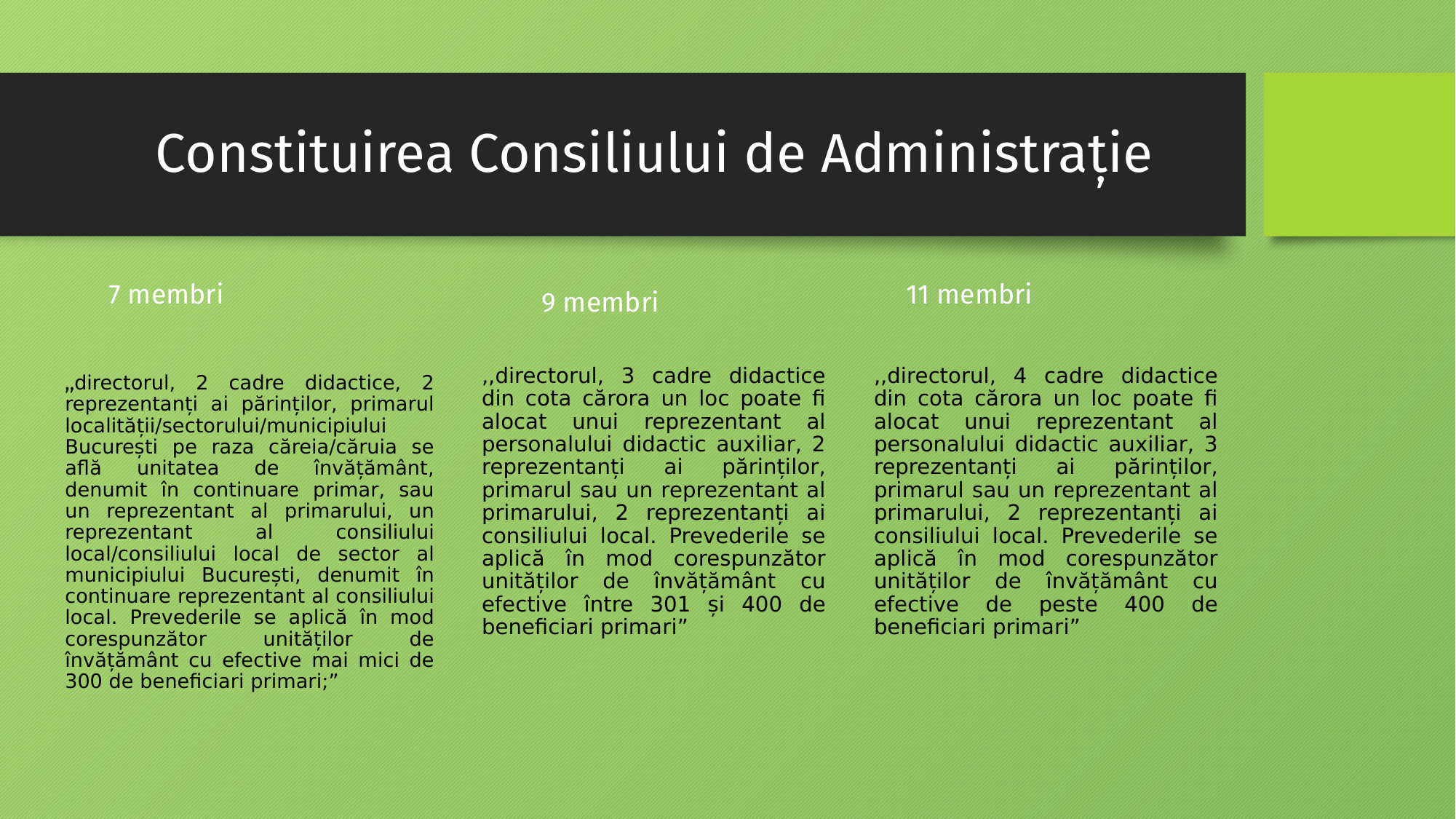

# Constituirea Consiliului de Administrație
7 membri
11 membri
9 membri
,,directorul, 4 cadre didactice din cota cărora un loc poate fi alocat unui reprezentant al personalului didactic auxiliar, 3 reprezentanți ai părinților, primarul sau un reprezentant al primarului, 2 reprezentanți ai consiliului local. Prevederile se aplică în mod corespunzător unităților de învățământ cu efective de peste 400 de beneficiari primari”
,,directorul, 3 cadre didactice din cota cărora un loc poate fi alocat unui reprezentant al personalului didactic auxiliar, 2 reprezentanți ai părinților, primarul sau un reprezentant al primarului, 2 reprezentanți ai consiliului local. Prevederile se aplică în mod corespunzător unităților de învățământ cu efective între 301 și 400 de beneficiari primari”
,,directorul, 2 cadre didactice, 2 reprezentanți ai părinților, primarul localității/sectorului/municipiului București pe raza căreia/căruia se află unitatea de învățământ, denumit în continuare primar, sau un reprezentant al primarului, un reprezentant al consiliului local/consiliului local de sector al municipiului București, denumit în continuare reprezentant al consiliului local. Prevederile se aplică în mod corespunzător unităților de învățământ cu efective mai mici de 300 de beneficiari primari;”